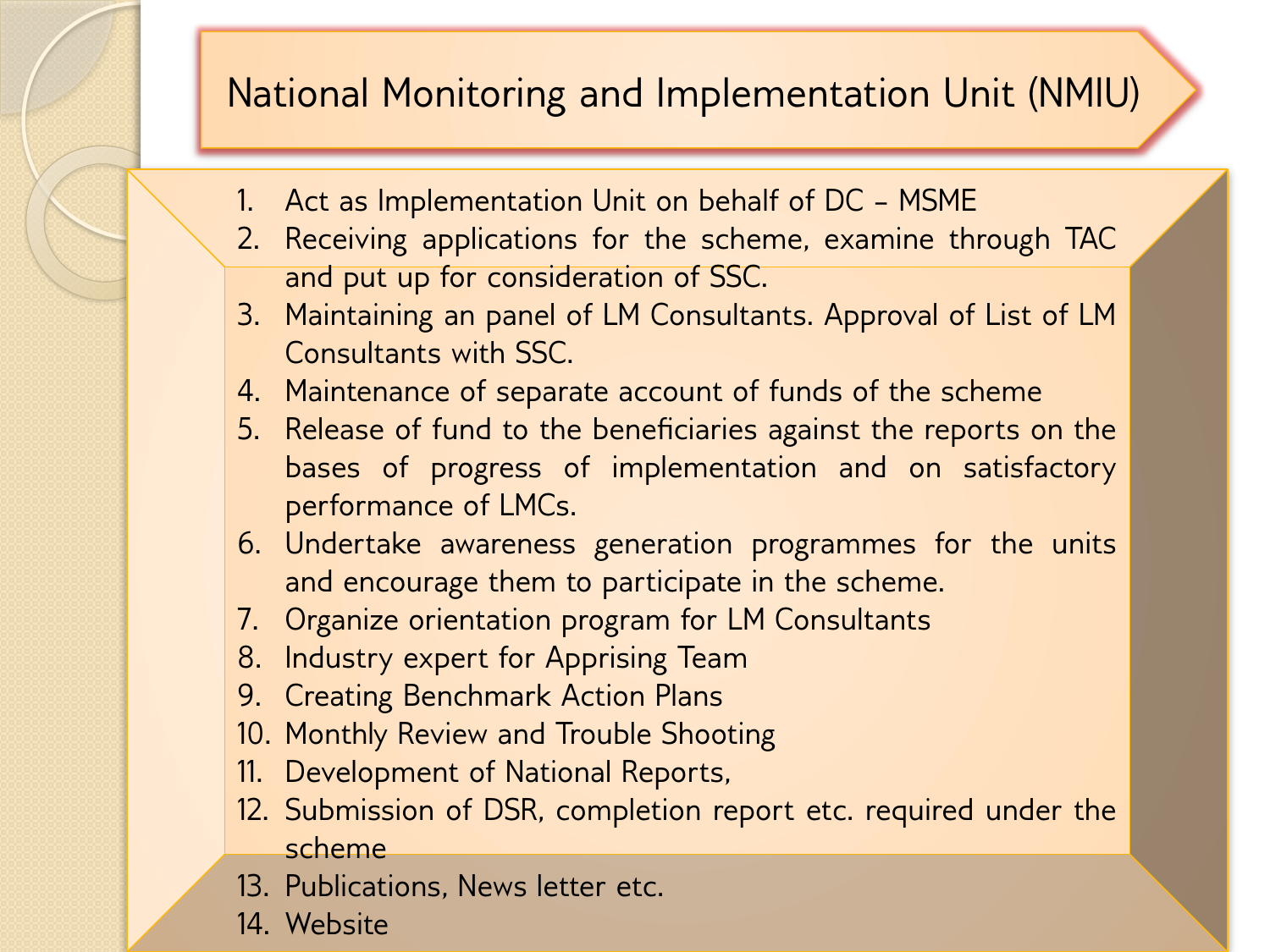

National Monitoring and Implementation Unit (NMIU)

Act as Implementation Unit on behalf of DC – MSME
Receiving applications for the scheme, examine through TAC and put up for consideration of SSC.
Maintaining an panel of LM Consultants. Approval of List of LM Consultants with SSC.
Maintenance of separate account of funds of the scheme
Release of fund to the beneficiaries against the reports on the bases of progress of implementation and on satisfactory performance of LMCs.
Undertake awareness generation programmes for the units and encourage them to participate in the scheme.
Organize orientation program for LM Consultants
Industry expert for Apprising Team
Creating Benchmark Action Plans
Monthly Review and Trouble Shooting
Development of National Reports,
Submission of DSR, completion report etc. required under the scheme
Publications, News letter etc.
Website